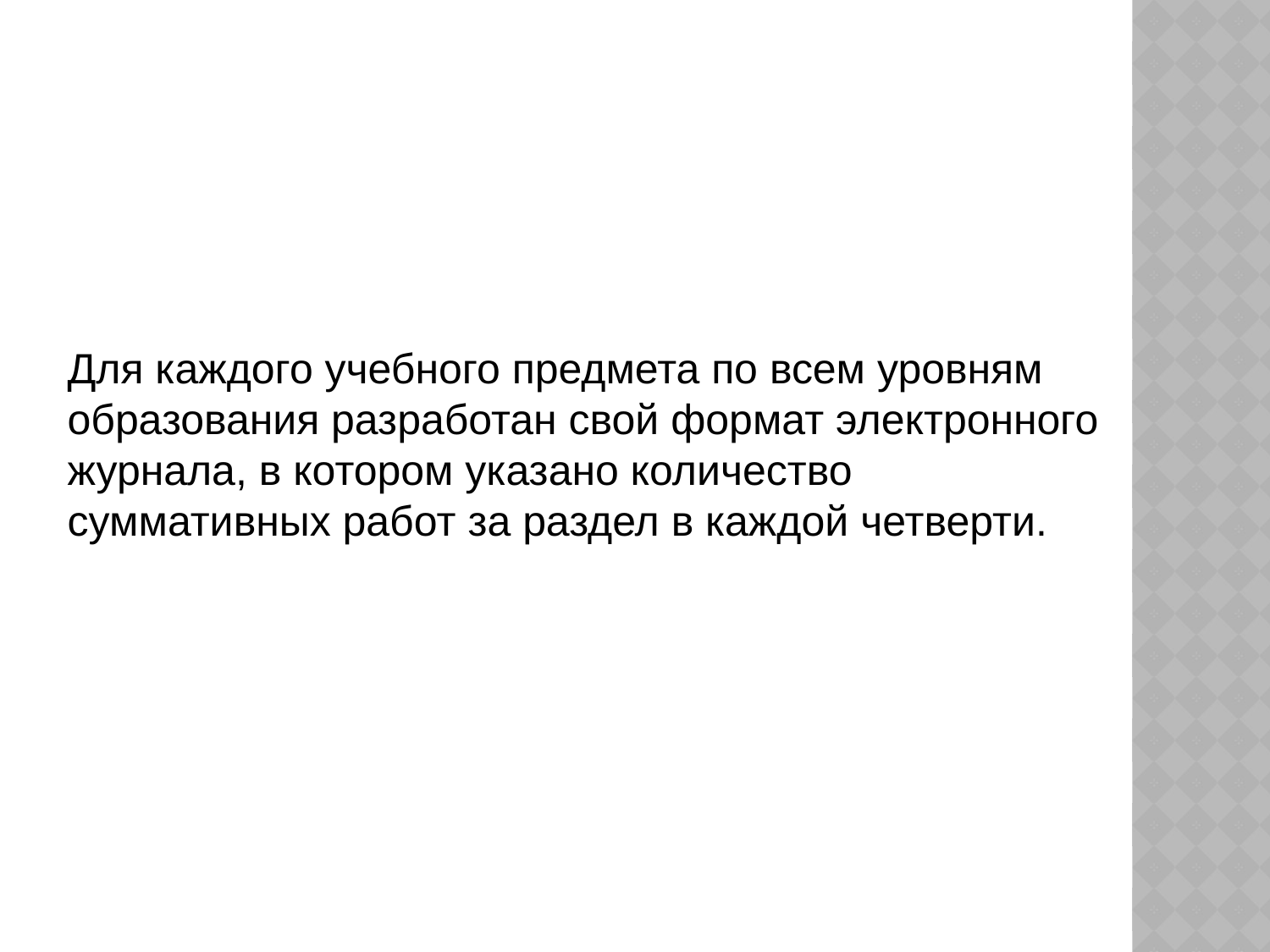

Для каждого учебного предмета по всем уровням образования разработан свой формат электронного журнала, в котором указано количество суммативных работ за раздел в каждой четверти.